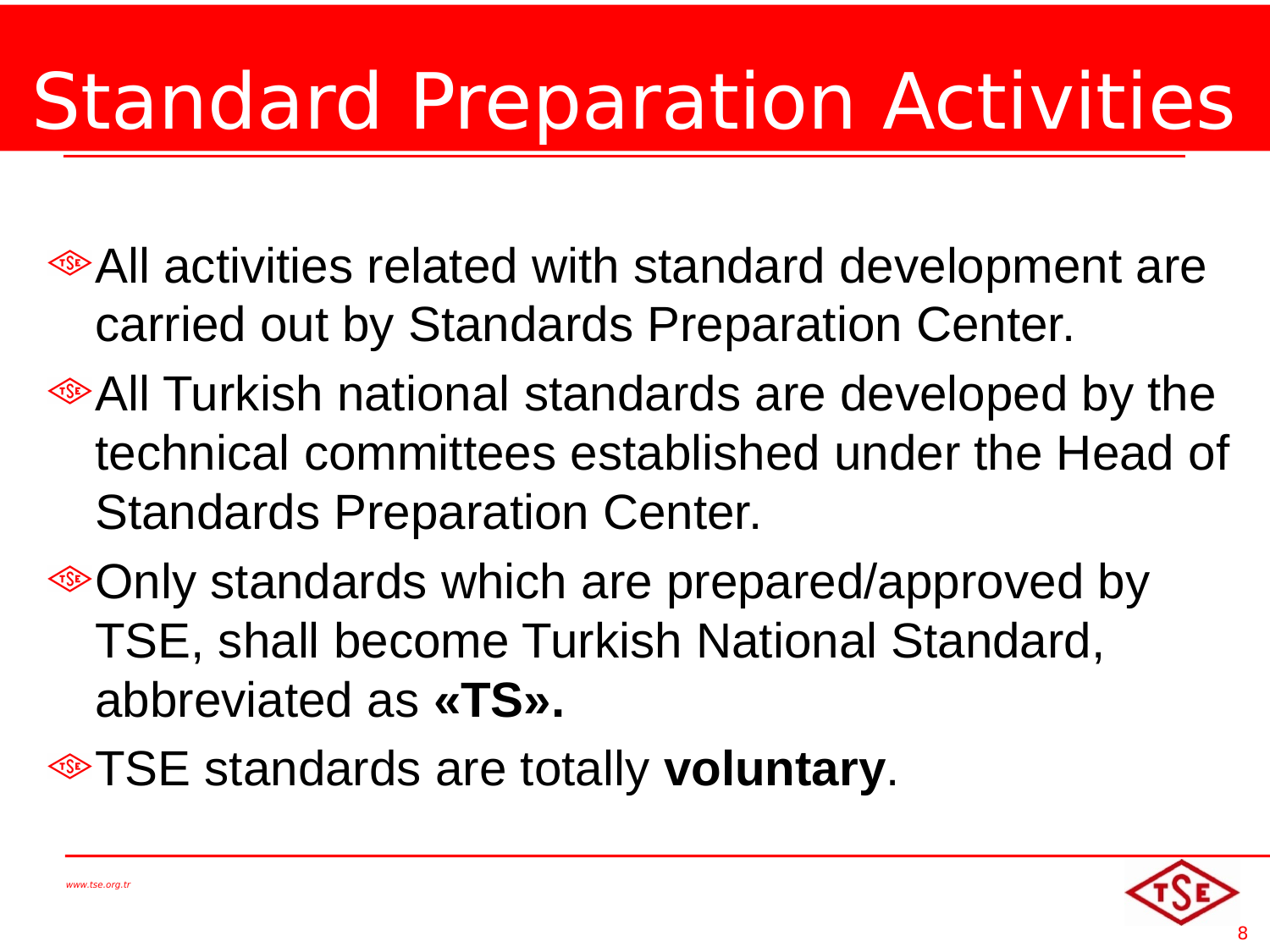

# Standard Preparation Activities
All activities related with standard development are carried out by Standards Preparation Center.
All Turkish national standards are developed by the technical committees established under the Head of Standards Preparation Center.
Only standards which are prepared/approved by TSE, shall become Turkish National Standard, abbreviated as «TS».
TSE standards are totally voluntary.

www.tse.org.tr
8